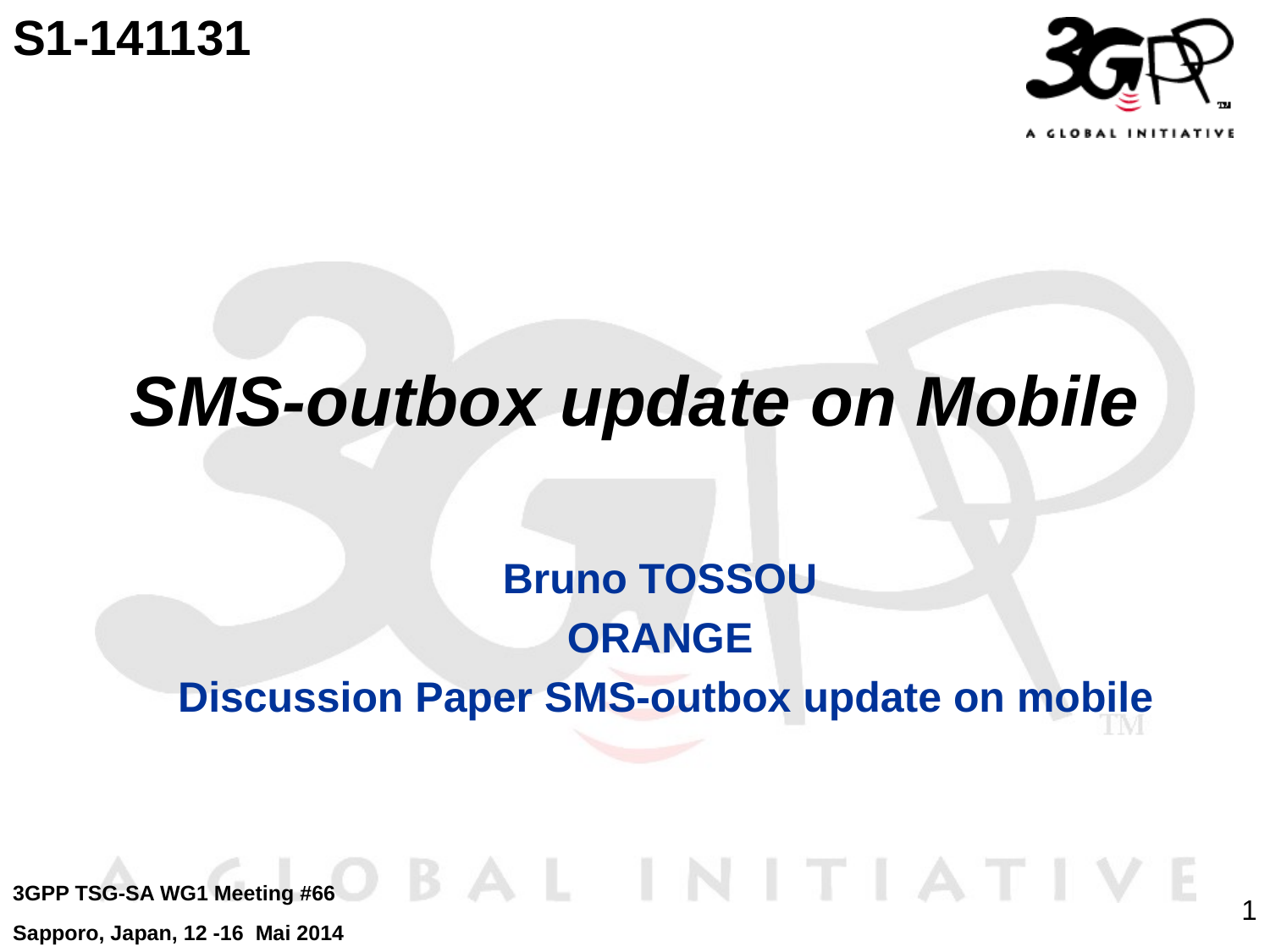

S1-141131
# SMS-outbox update on Mobile

Bruno TOSSOU
ORANGE
 Discussion Paper SMS-outbox update on mobile
3GPP TSG-SA WG1 Meeting #66
Sapporo, Japan, 12 -16  Mai 2014
1